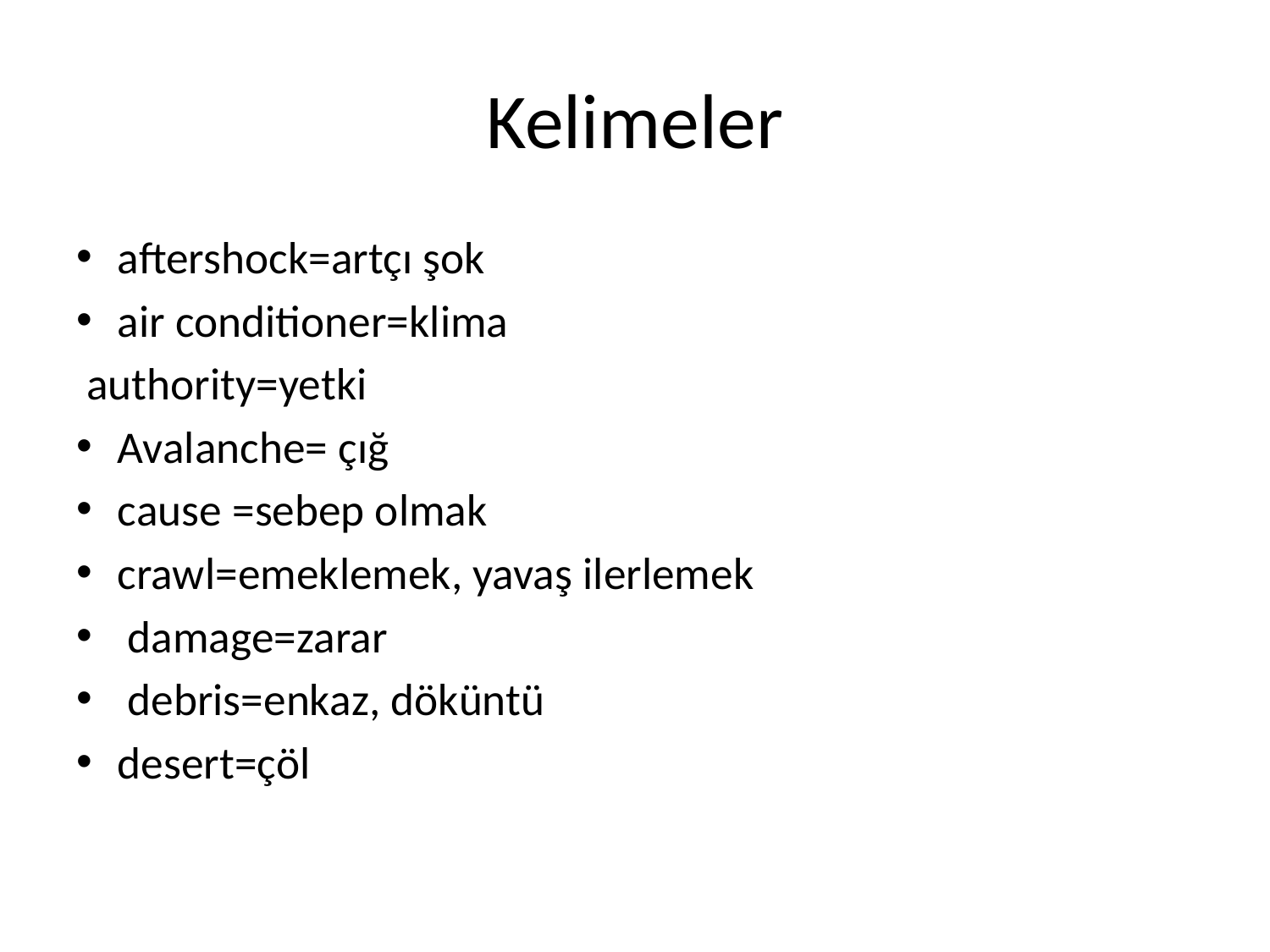

# Kelimeler
aftershock=artçı şok
air conditioner=klima
 authority=yetki
Avalanche= çığ
cause =sebep olmak
crawl=emeklemek, yavaş ilerlemek
 damage=zarar
 debris=enkaz, döküntü
desert=çöl